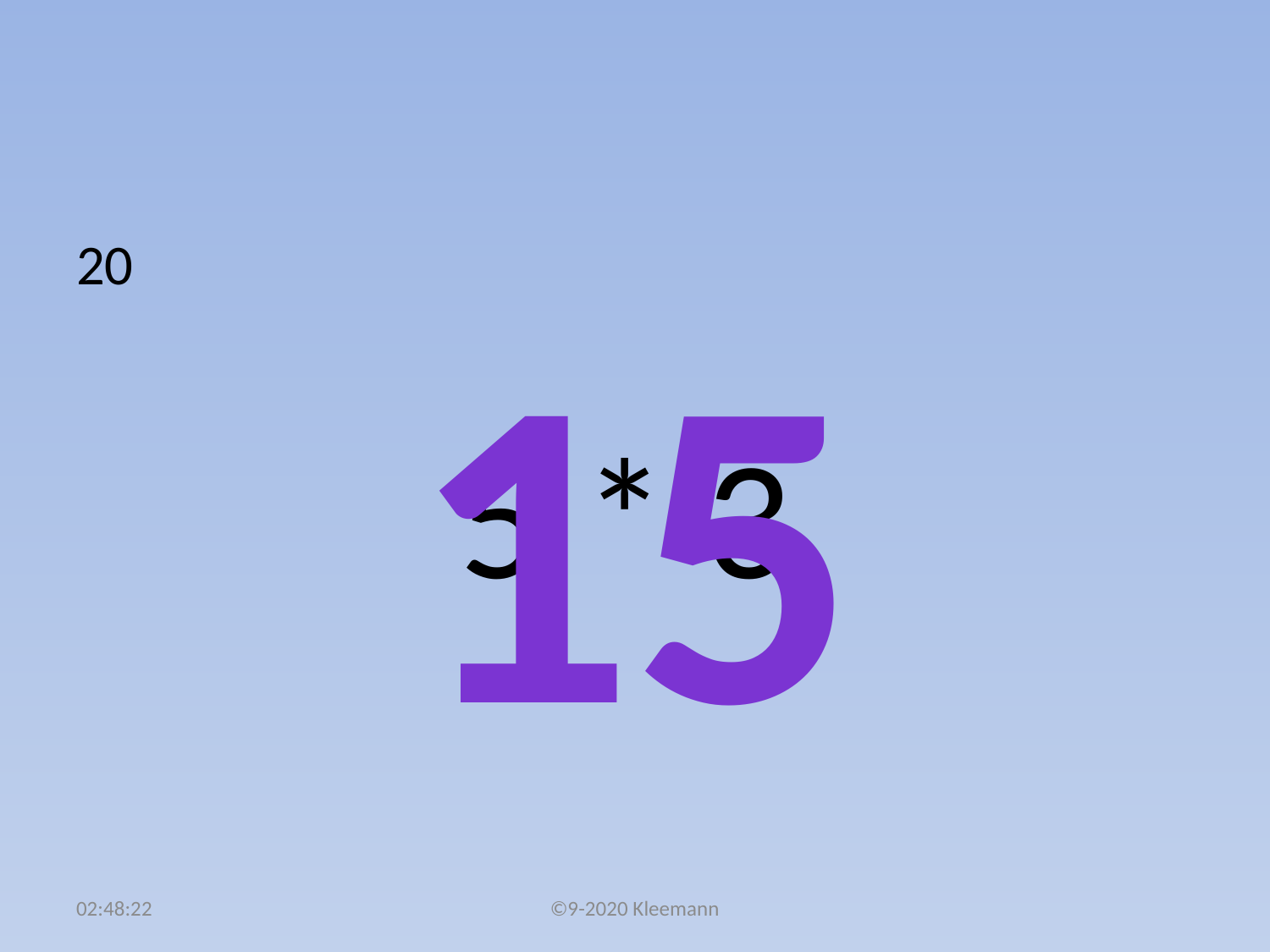

#
20

          5 * 3
15
02:48:22
©9-2020 Kleemann